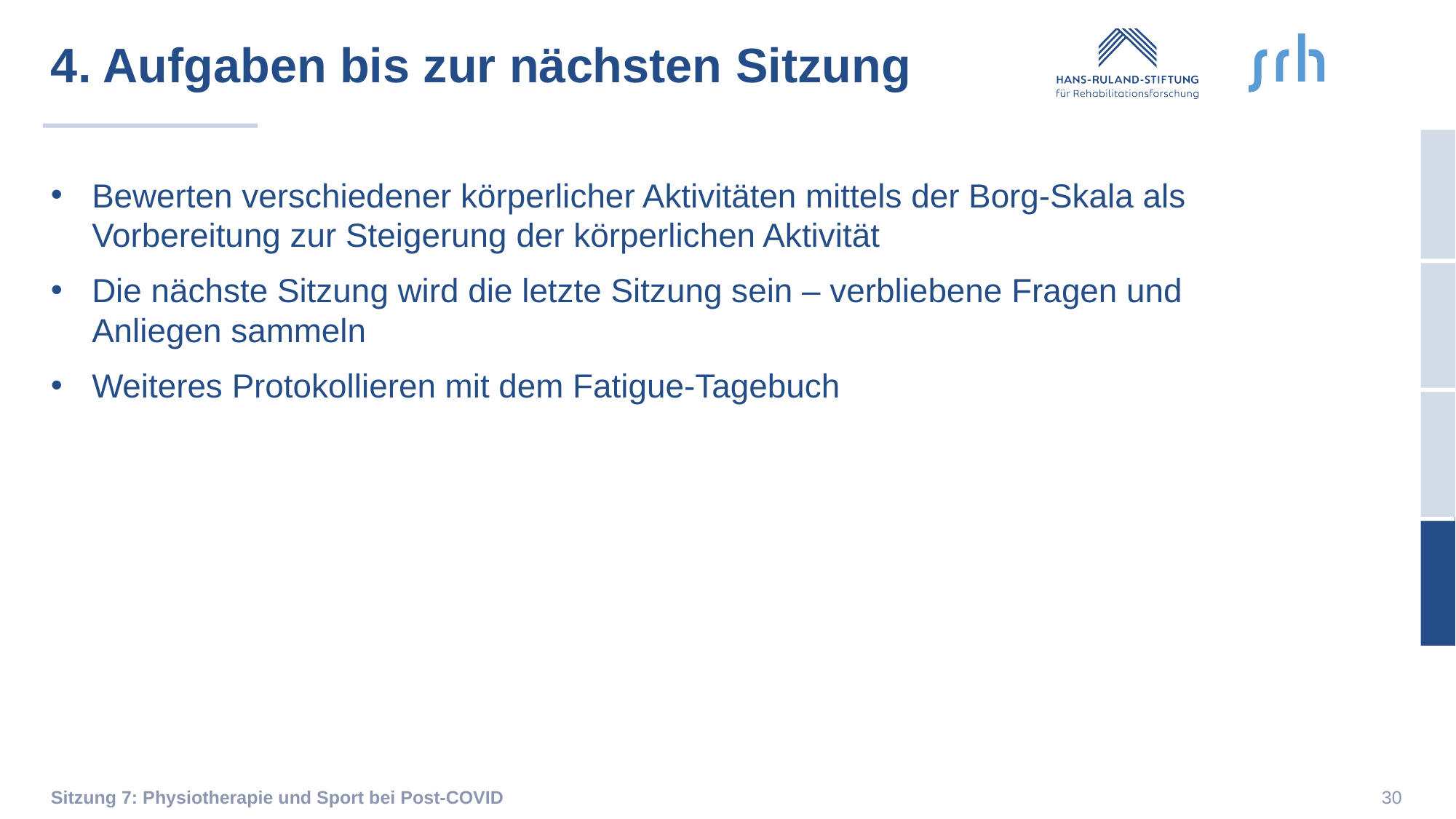

# 4. Aufgaben bis zur nächsten Sitzung
Bewerten verschiedener körperlicher Aktivitäten mittels der Borg-Skala als Vorbereitung zur Steigerung der körperlichen Aktivität
Die nächste Sitzung wird die letzte Sitzung sein – verbliebene Fragen und Anliegen sammeln
Weiteres Protokollieren mit dem Fatigue-Tagebuch

Sitzung 7: Physiotherapie und Sport bei Post-COVID
30